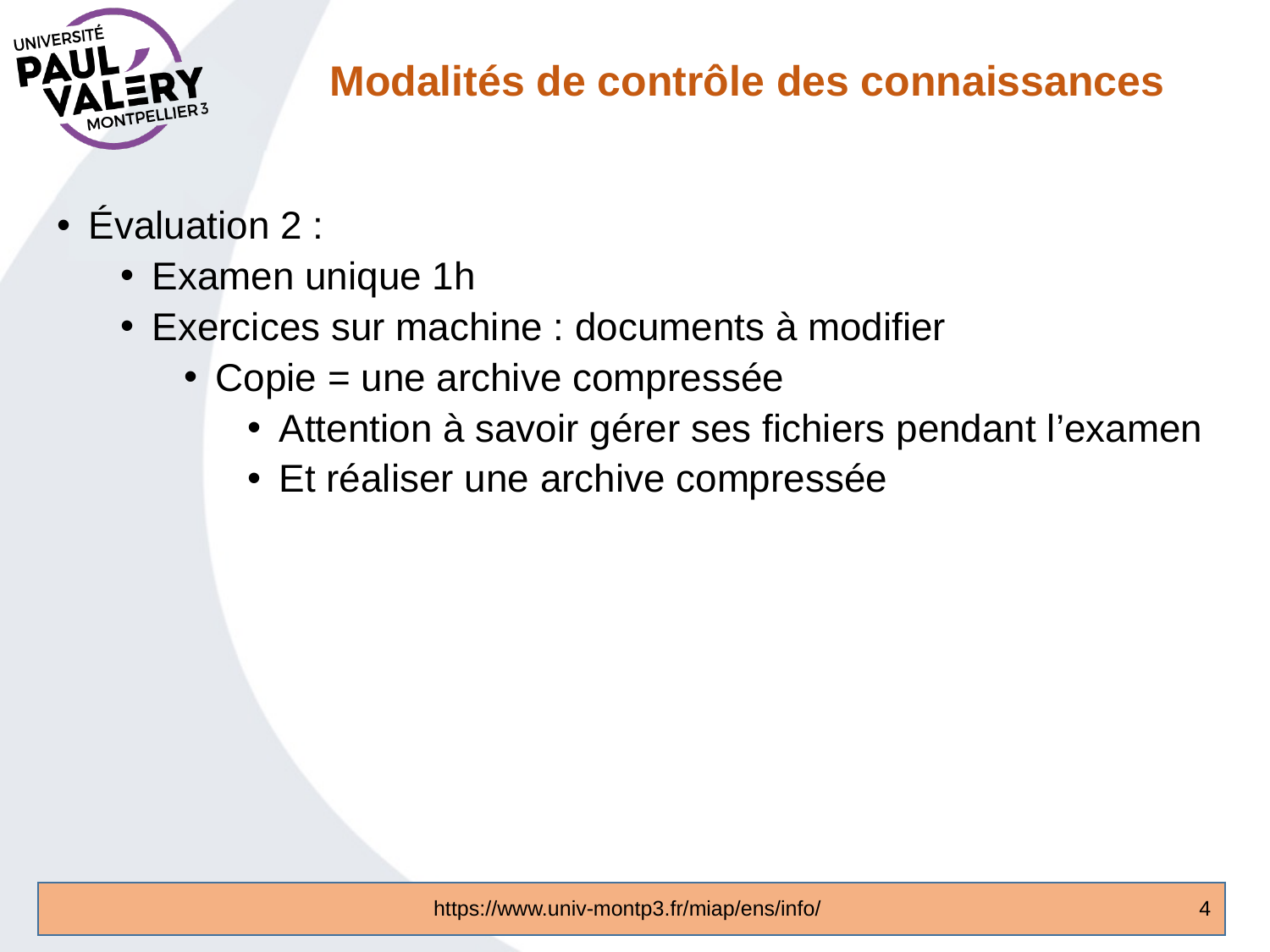

# Modalités de contrôle des connaissances
Évaluation 2 :
Examen unique 1h
Exercices sur machine : documents à modifier
Copie = une archive compressée
Attention à savoir gérer ses fichiers pendant l’examen
Et réaliser une archive compressée
https://www.univ-montp3.fr/miap/ens/info/
4